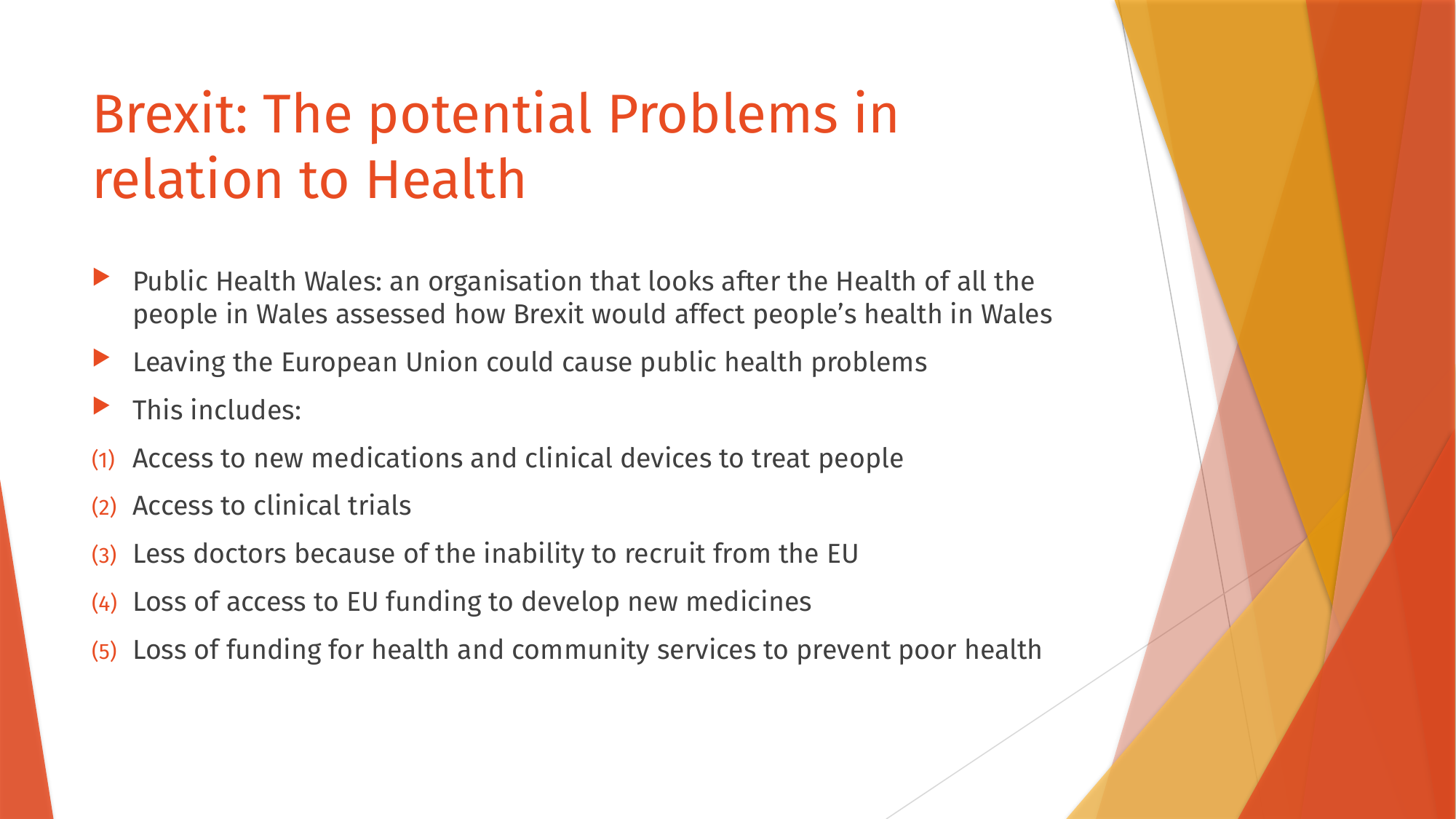

# Brexit: The potential Problems in relation to Health
Public Health Wales: an organisation that looks after the Health of all the people in Wales assessed how Brexit would affect people’s health in Wales
Leaving the European Union could cause public health problems
This includes:
Access to new medications and clinical devices to treat people
Access to clinical trials
Less doctors because of the inability to recruit from the EU
Loss of access to EU funding to develop new medicines
Loss of funding for health and community services to prevent poor health